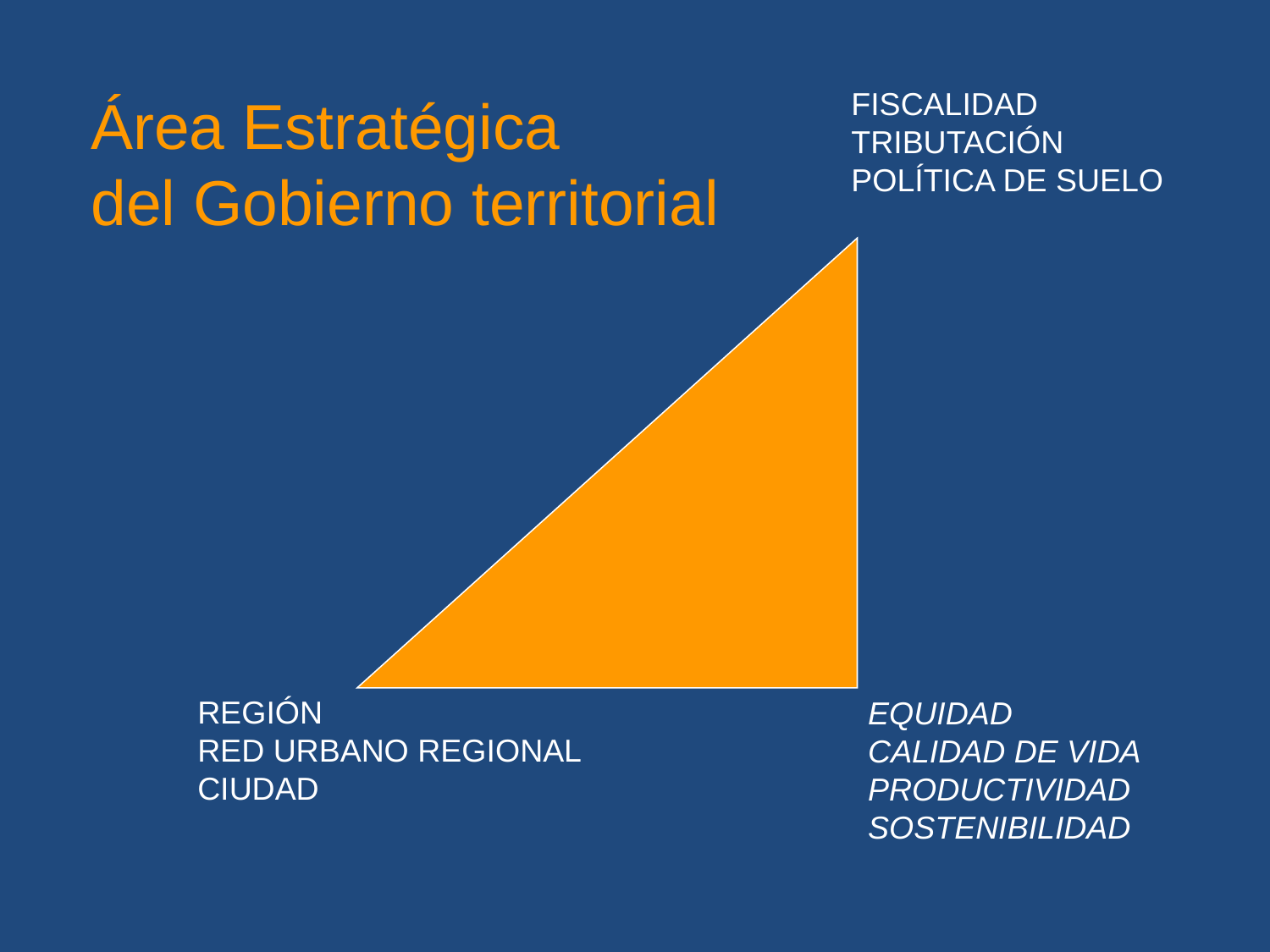

FISCALIDAD
TRIBUTACIÓN
POLÍTICA DE SUELO
Área Estratégica
del Gobierno territorial

REGIÓN
RED URBANO REGIONAL
CIUDAD
EQUIDAD
CALIDAD DE VIDA
PRODUCTIVIDAD
SOSTENIBILIDAD